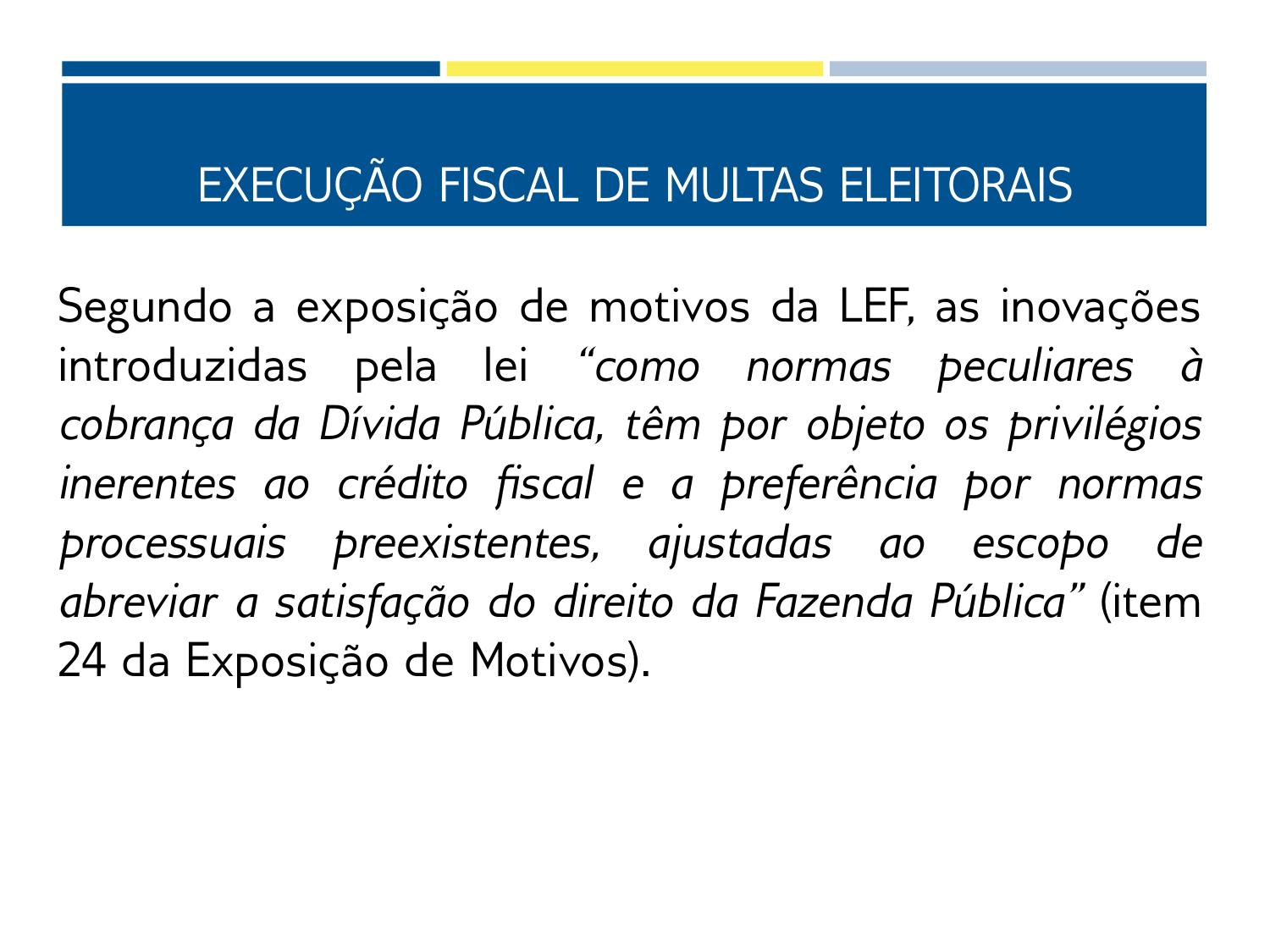

# EXECUÇÃO FISCAL DE MULTAS ELEITORAIS
Segundo a exposição de motivos da LEF, as inovações introduzidas pela lei “como normas peculiares à cobrança da Dívida Pública, têm por objeto os privilégios inerentes ao crédito fiscal e a preferência por normas processuais preexistentes, ajustadas ao escopo de abreviar a satisfação do direito da Fazenda Pública” (item 24 da Exposição de Motivos).